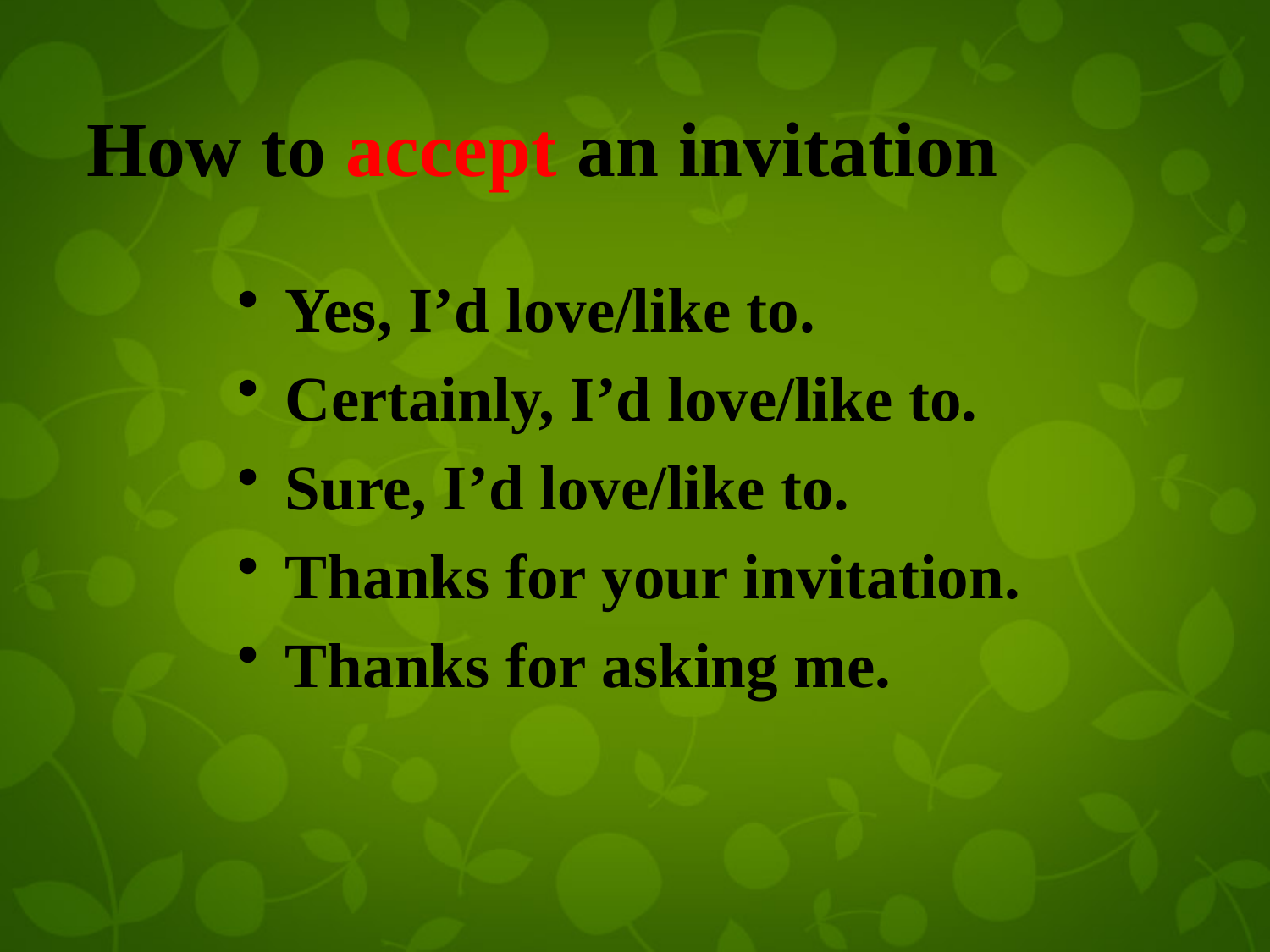

# How to accept an invitation
Yes, I’d love/like to.
Certainly, I’d love/like to.
Sure, I’d love/like to.
Thanks for your invitation.
Thanks for asking me.